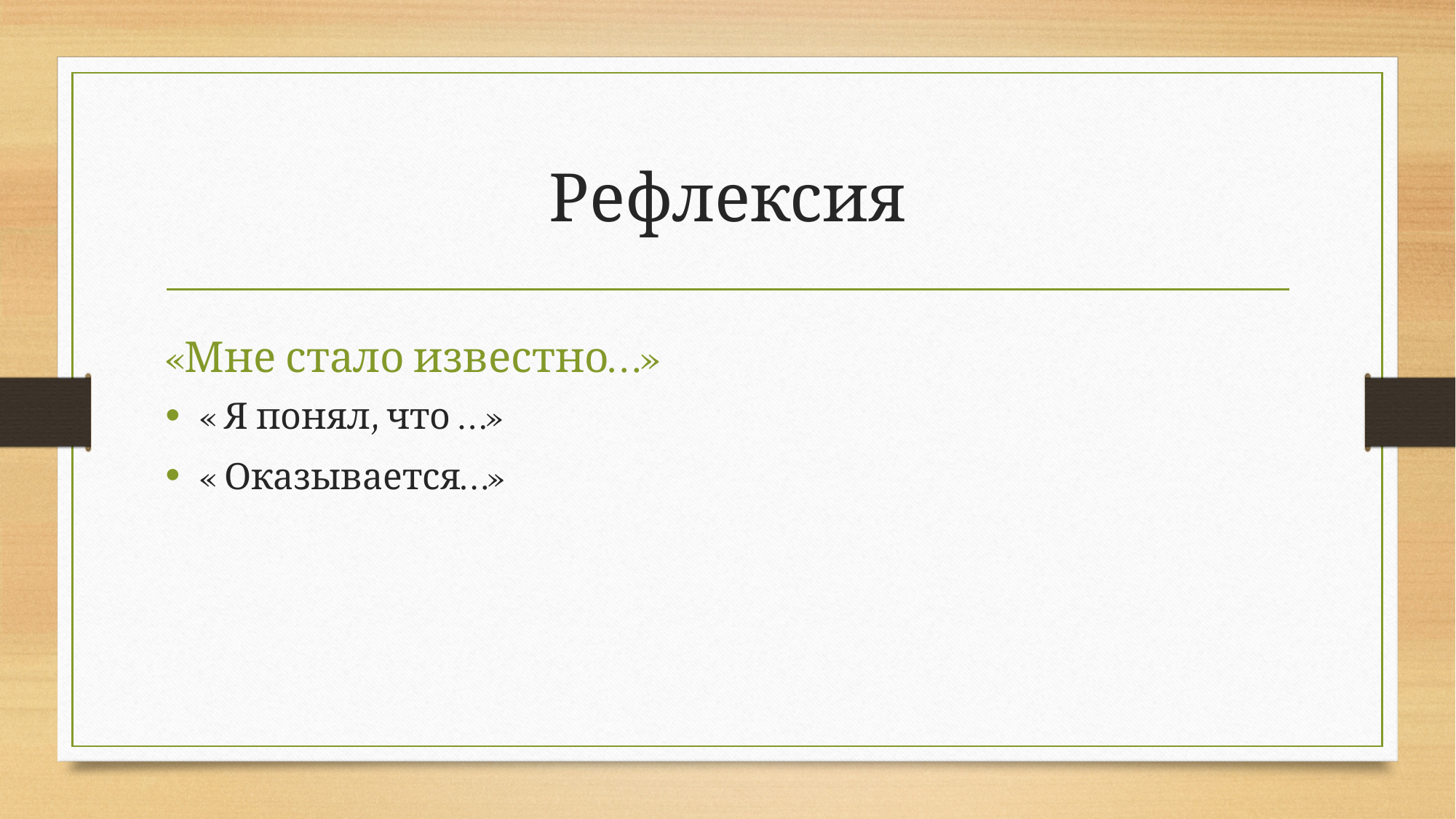

# Рефлексия
«Мне стало известно…»

« Я понял, что …»
« Оказывается…»